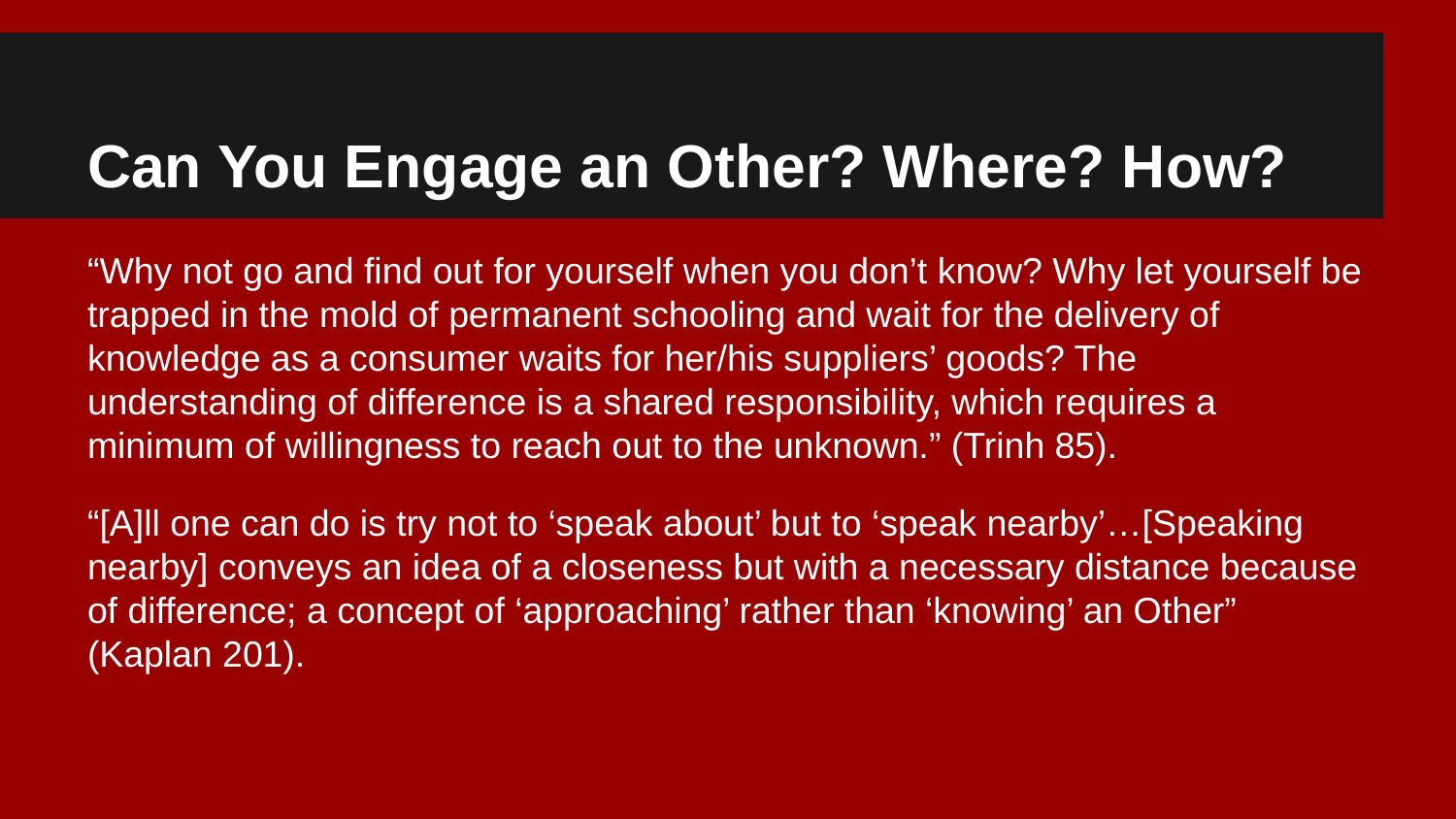

# Can You Engage an Other? Where? How?
“Why not go and find out for yourself when you don’t know? Why let yourself be trapped in the mold of permanent schooling and wait for the delivery of knowledge as a consumer waits for her/his suppliers’ goods? The understanding of difference is a shared responsibility, which requires a minimum of willingness to reach out to the unknown.” (Trinh 85).

“[A]ll one can do is try not to ‘speak about’ but to ‘speak nearby’…[Speaking nearby] conveys an idea of a closeness but with a necessary distance because of difference; a concept of ‘approaching’ rather than ‘knowing’ an Other” (Kaplan 201).